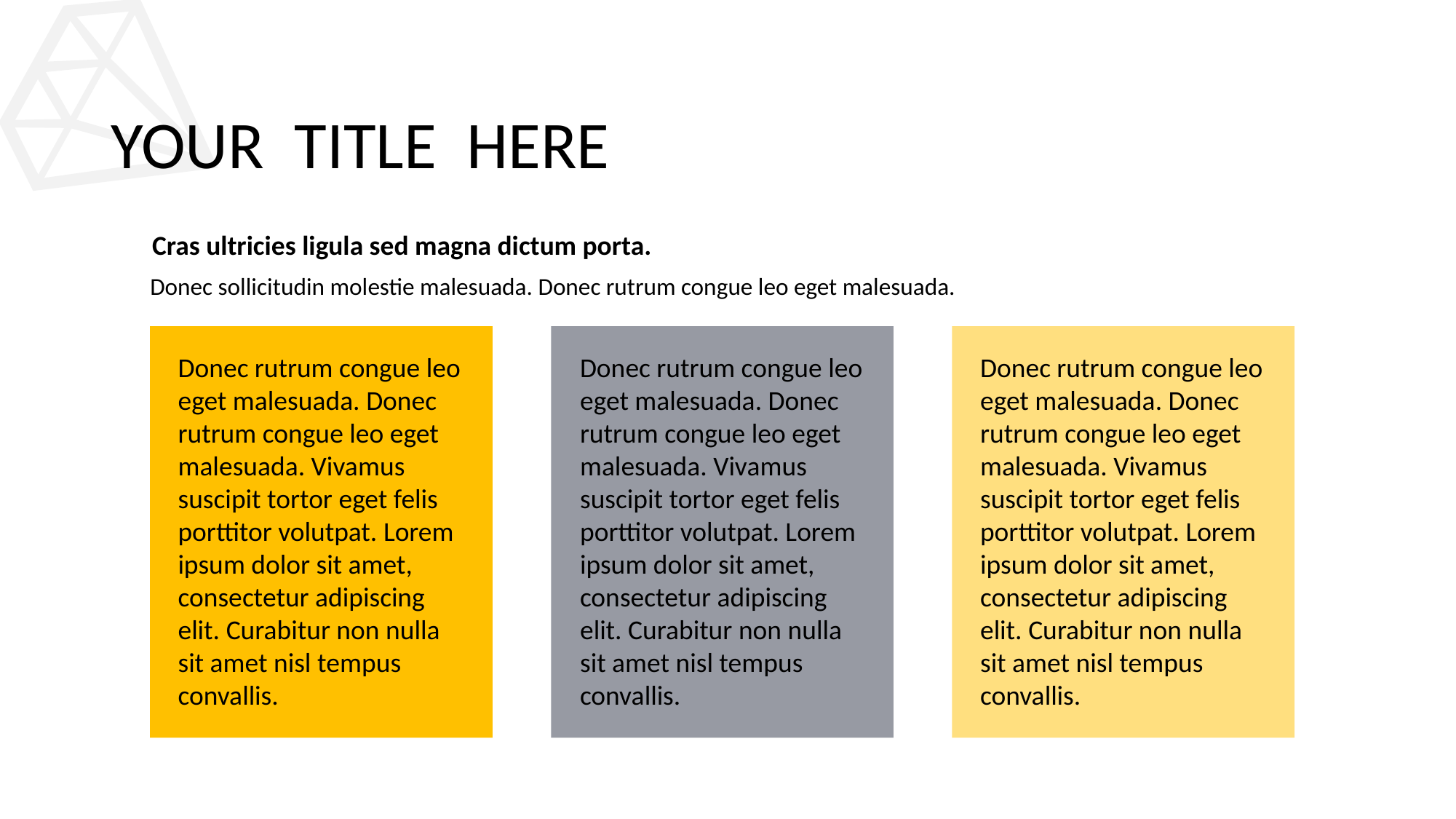

# YOUR  TITLE  HERE
Cras ultricies ligula sed magna dictum porta.
Donec sollicitudin molestie malesuada. Donec rutrum congue leo eget malesuada.

Donec rutrum congue leo eget malesuada. Donec rutrum congue leo eget malesuada. Vivamus suscipit tortor eget felis porttitor volutpat. Lorem ipsum dolor sit amet, consectetur adipiscing elit. Curabitur non nulla sit amet nisl tempus convallis.
Donec rutrum congue leo eget malesuada. Donec rutrum congue leo eget malesuada. Vivamus suscipit tortor eget felis porttitor volutpat. Lorem ipsum dolor sit amet, consectetur adipiscing elit. Curabitur non nulla sit amet nisl tempus convallis.
Donec rutrum congue leo eget malesuada. Donec rutrum congue leo eget malesuada. Vivamus suscipit tortor eget felis porttitor volutpat. Lorem ipsum dolor sit amet, consectetur adipiscing elit. Curabitur non nulla sit amet nisl tempus convallis.